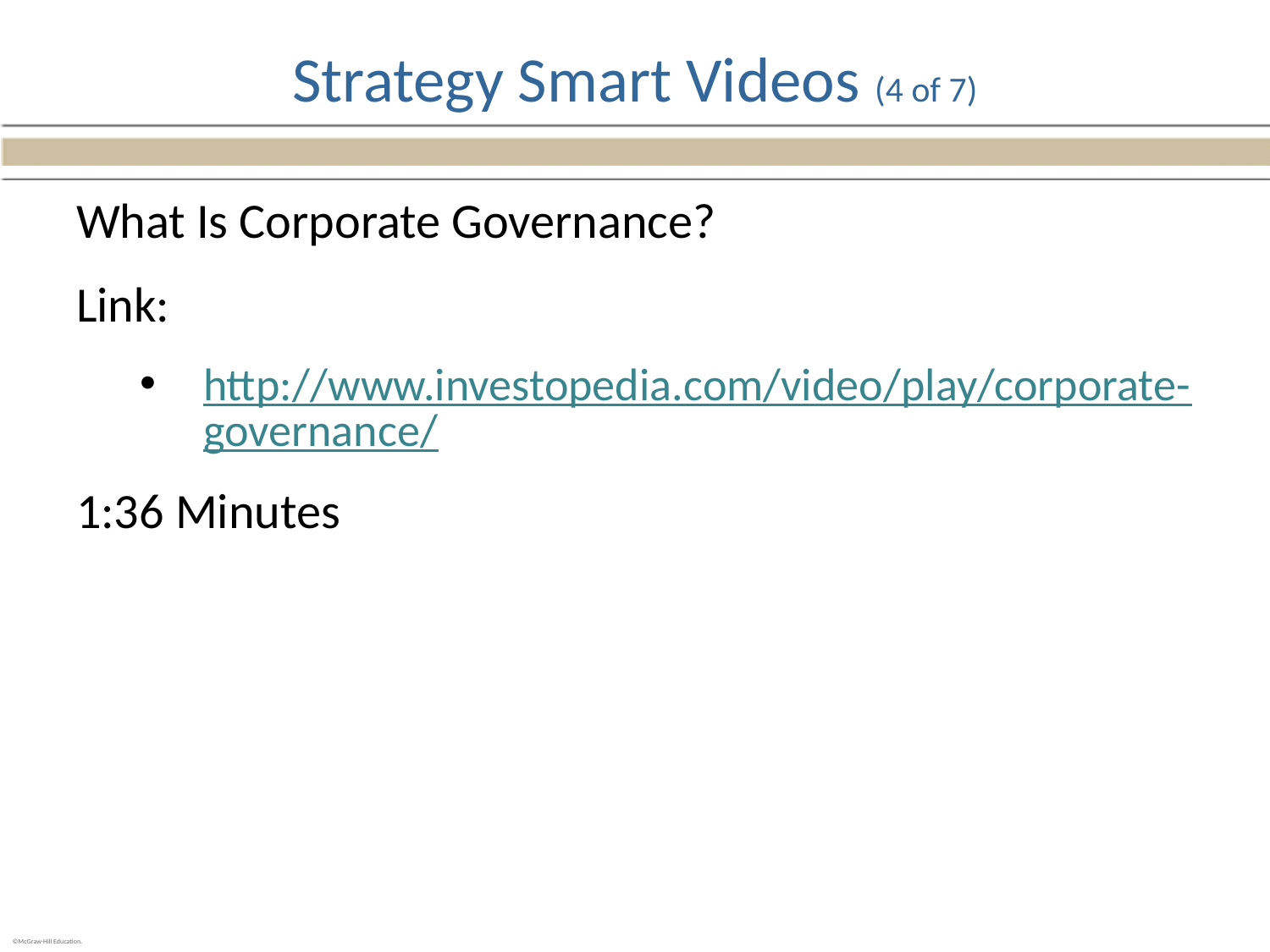

# Strategy Smart Videos (4 of 7)
What Is Corporate Governance?
Link:
http://www.investopedia.com/video/play/corporate-governance/
1:36 Minutes